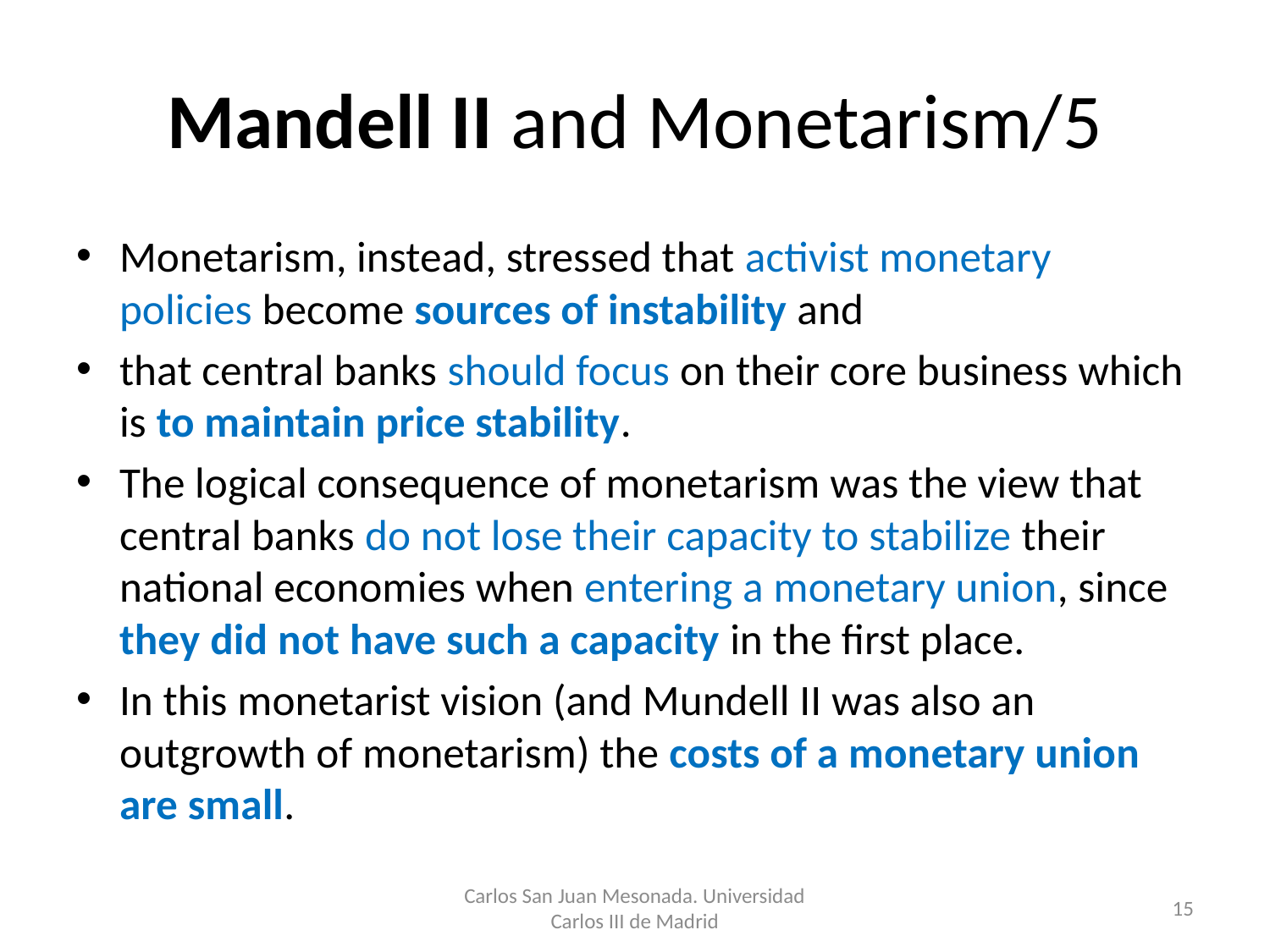

# Mandell II and Monetarism/5
Monetarism, instead, stressed that activist monetary policies become sources of instability and
that central banks should focus on their core business which is to maintain price stability.
The logical consequence of monetarism was the view that central banks do not lose their capacity to stabilize their national economies when entering a monetary union, since they did not have such a capacity in the first place.
In this monetarist vision (and Mundell II was also an outgrowth of monetarism) the costs of a monetary union are small.
Carlos San Juan Mesonada. Universidad Carlos III de Madrid
15